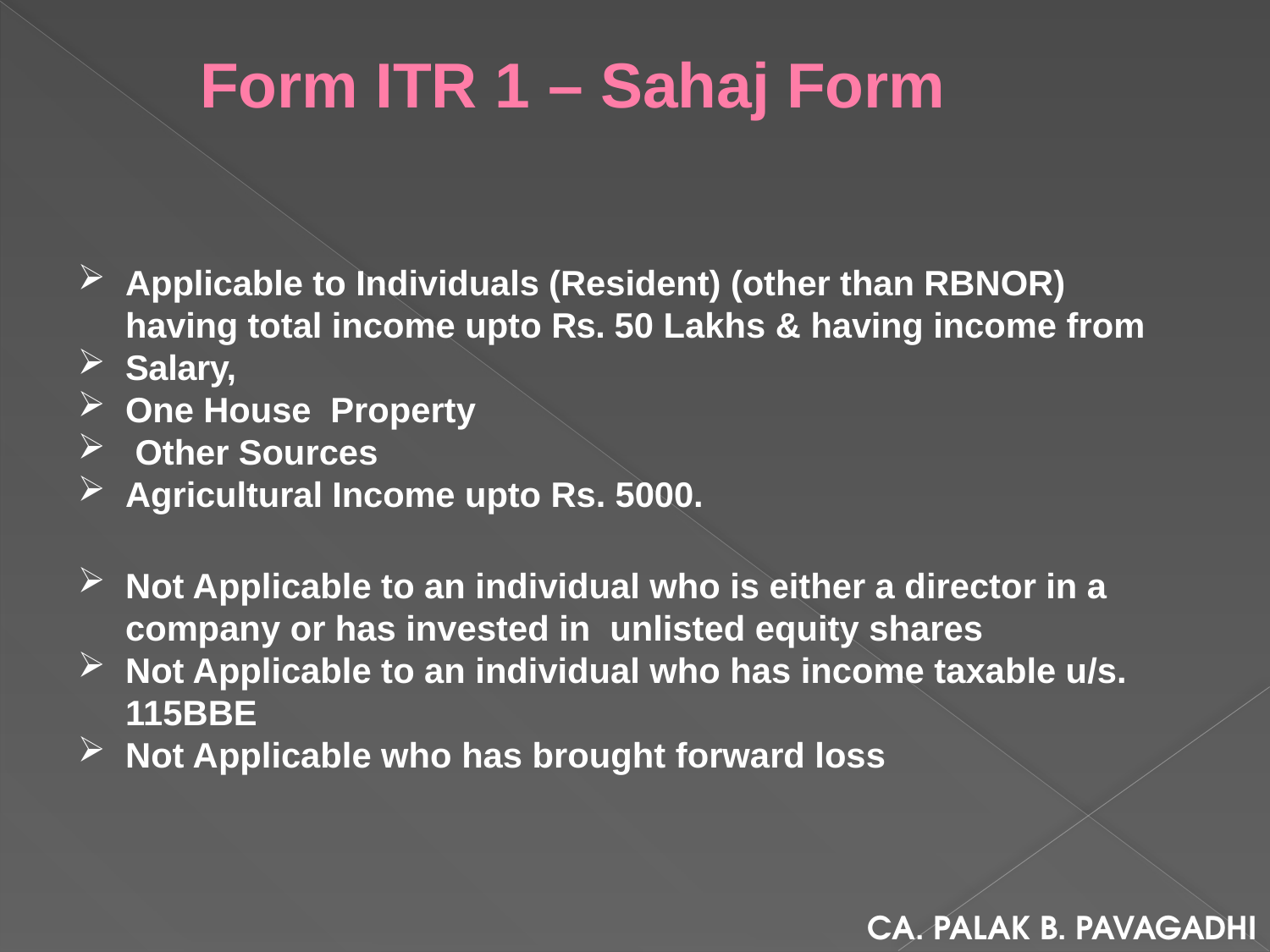

# Form ITR 1 – Sahaj Form
Applicable to Individuals (Resident) (other than RBNOR)  having total income upto Rs. 50 Lakhs & having income from
Salary,
One House  Property
 Other Sources
Agricultural Income upto Rs. 5000.

Not Applicable to an individual who is either a director in a company or has invested in  unlisted equity shares
Not Applicable to an individual who has income taxable u/s. 115BBE
Not Applicable who has brought forward loss

CA. PALAK B. PAVAGADHI